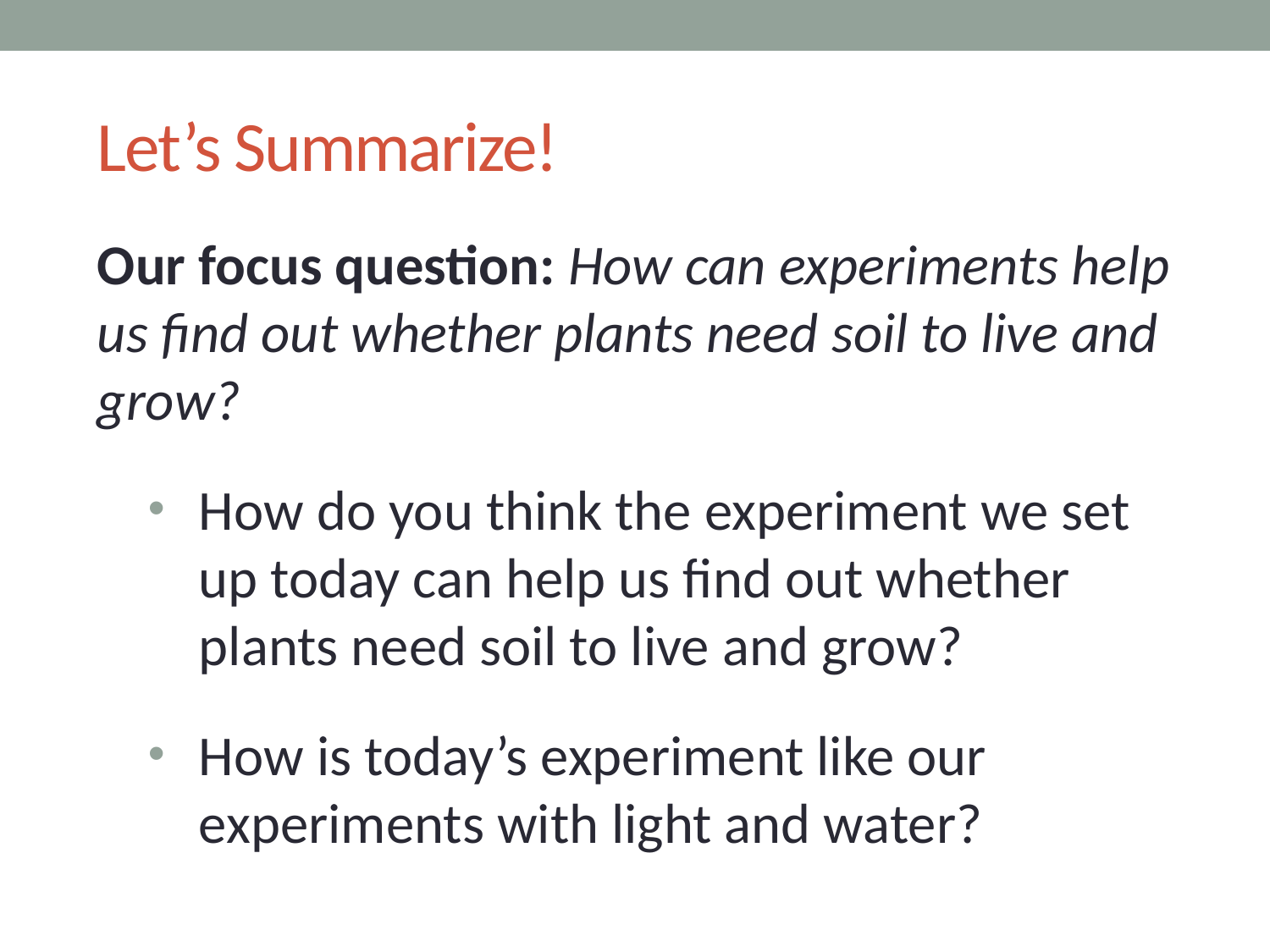

# Let’s Summarize!
Our focus question: How can experiments help us find out whether plants need soil to live and grow?
How do you think the experiment we set up today can help us find out whether plants need soil to live and grow?
How is today’s experiment like our experiments with light and water?